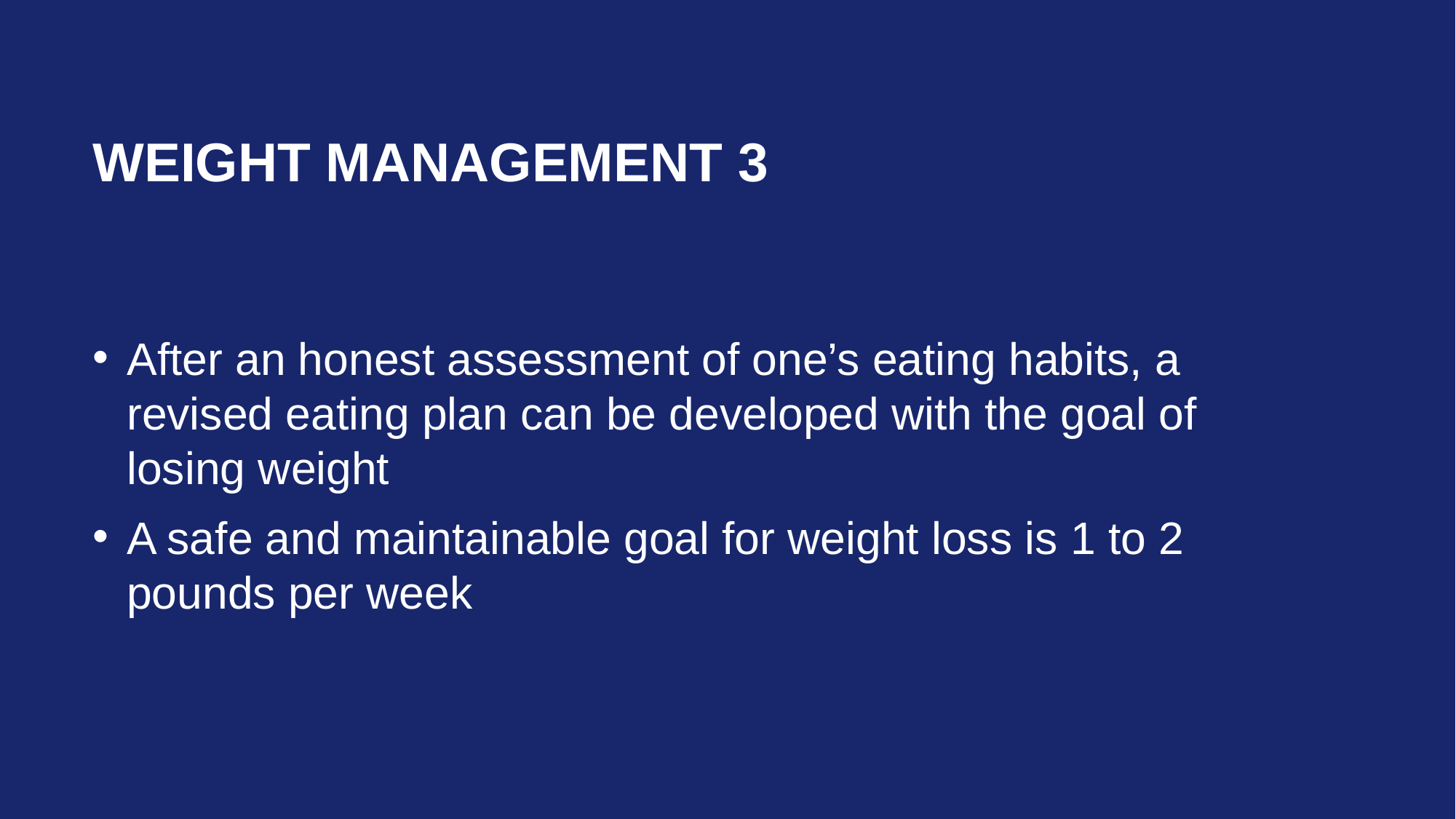

# Weight Management 3
After an honest assessment of one’s eating habits, a revised eating plan can be developed with the goal of losing weight
A safe and maintainable goal for weight loss is 1 to 2 pounds per week